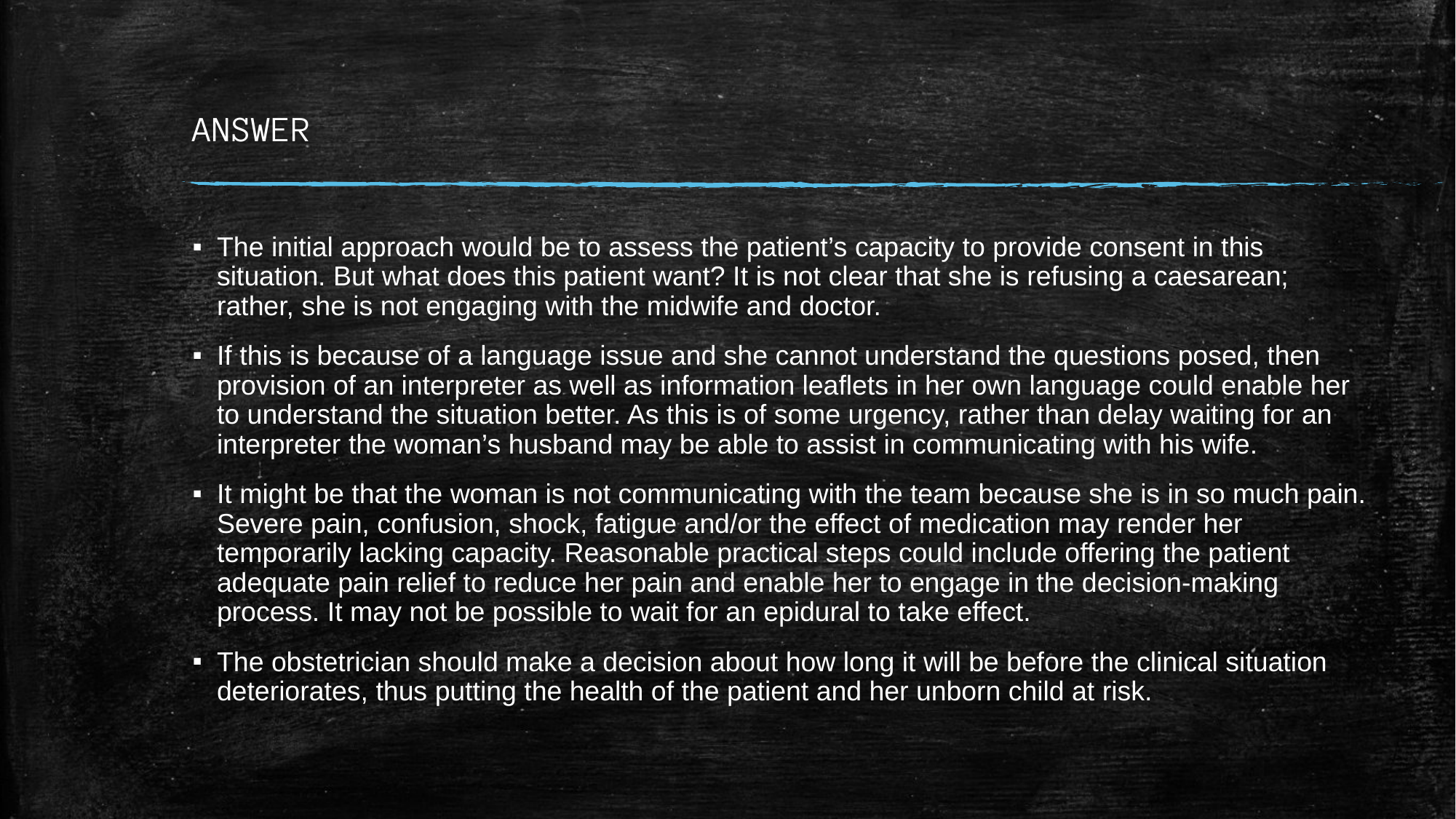

# ANSWER
The initial approach would be to assess the patient’s capacity to provide consent in this situation. But what does this patient want? It is not clear that she is refusing a caesarean; rather, she is not engaging with the midwife and doctor.
If this is because of a language issue and she cannot understand the questions posed, then provision of an interpreter as well as information leaflets in her own language could enable her to understand the situation better. As this is of some urgency, rather than delay waiting for an interpreter the woman’s husband may be able to assist in communicating with his wife.
It might be that the woman is not communicating with the team because she is in so much pain. Severe pain, confusion, shock, fatigue and/or the effect of medication may render her temporarily lacking capacity. Reasonable practical steps could include offering the patient adequate pain relief to reduce her pain and enable her to engage in the decision-making process. It may not be possible to wait for an epidural to take effect.
The obstetrician should make a decision about how long it will be before the clinical situation deteriorates, thus putting the health of the patient and her unborn child at risk.